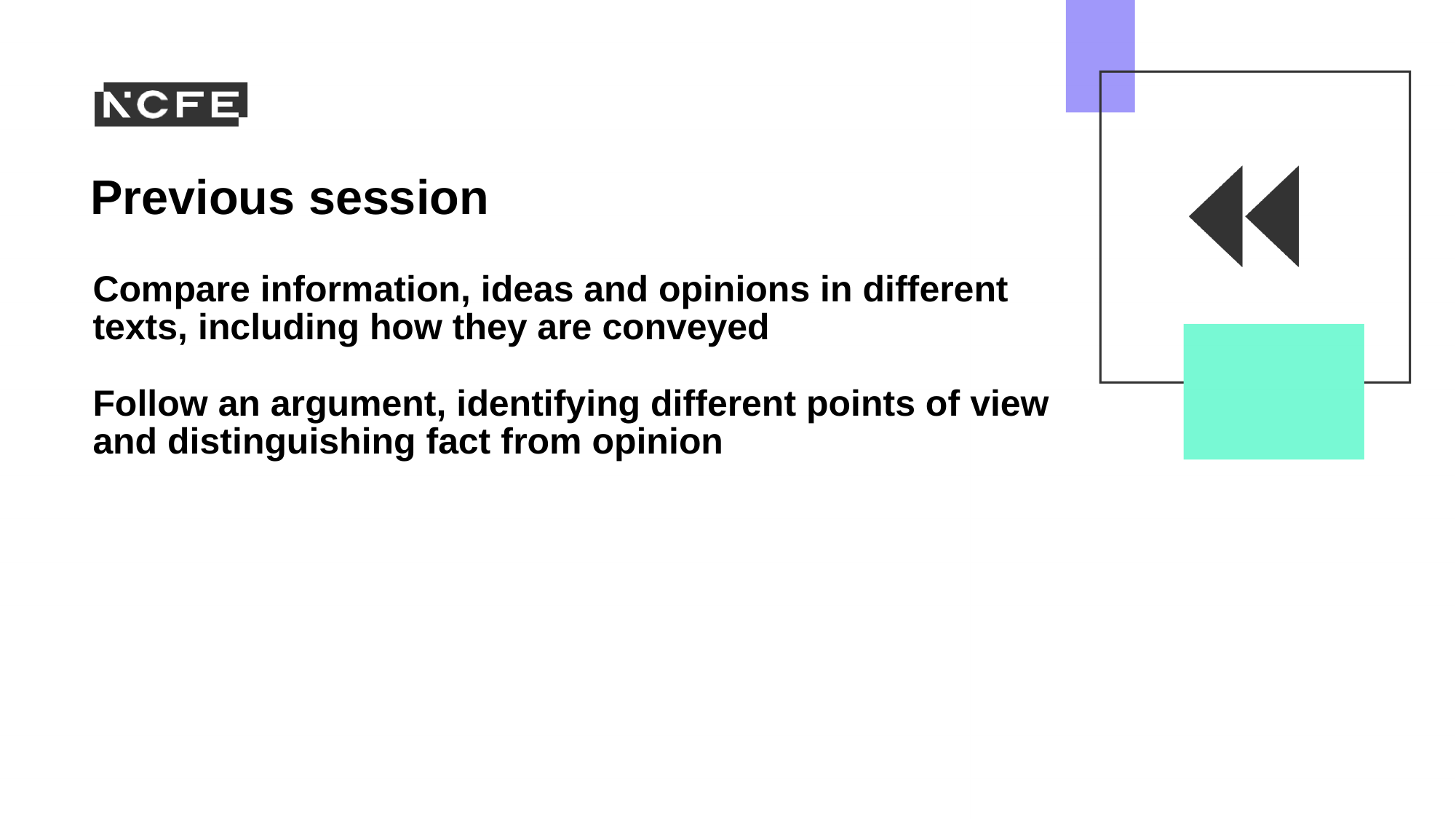

Compare information, ideas and opinions in different texts, including how they are conveyed

Follow an argument, identifying different points of view and distinguishing fact from opinion